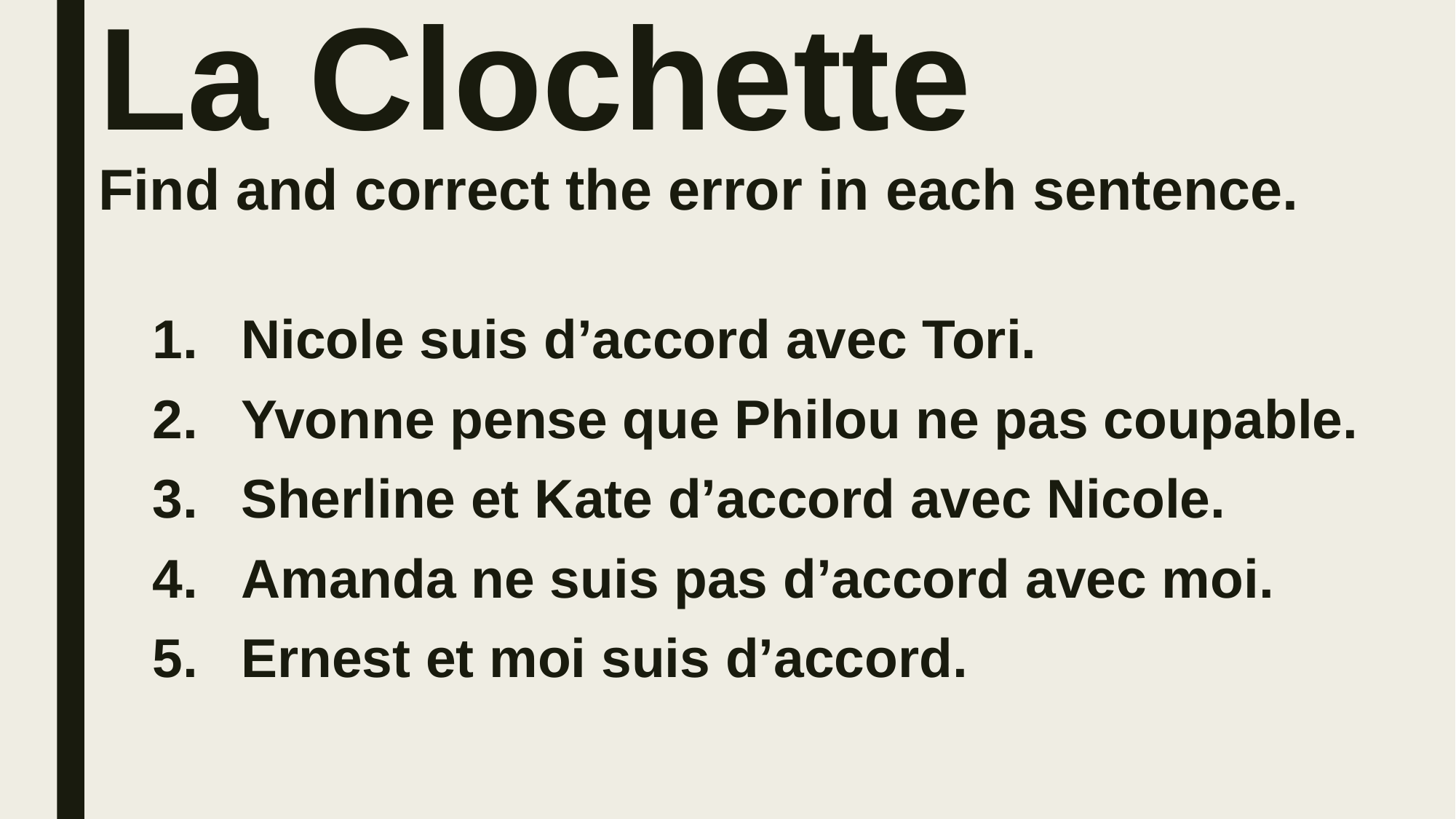

# La Clochette Find and correct the error in each sentence.
Nicole suis d’accord avec Tori.
Yvonne pense que Philou ne pas coupable.
Sherline et Kate d’accord avec Nicole.
Amanda ne suis pas d’accord avec moi.
Ernest et moi suis d’accord.